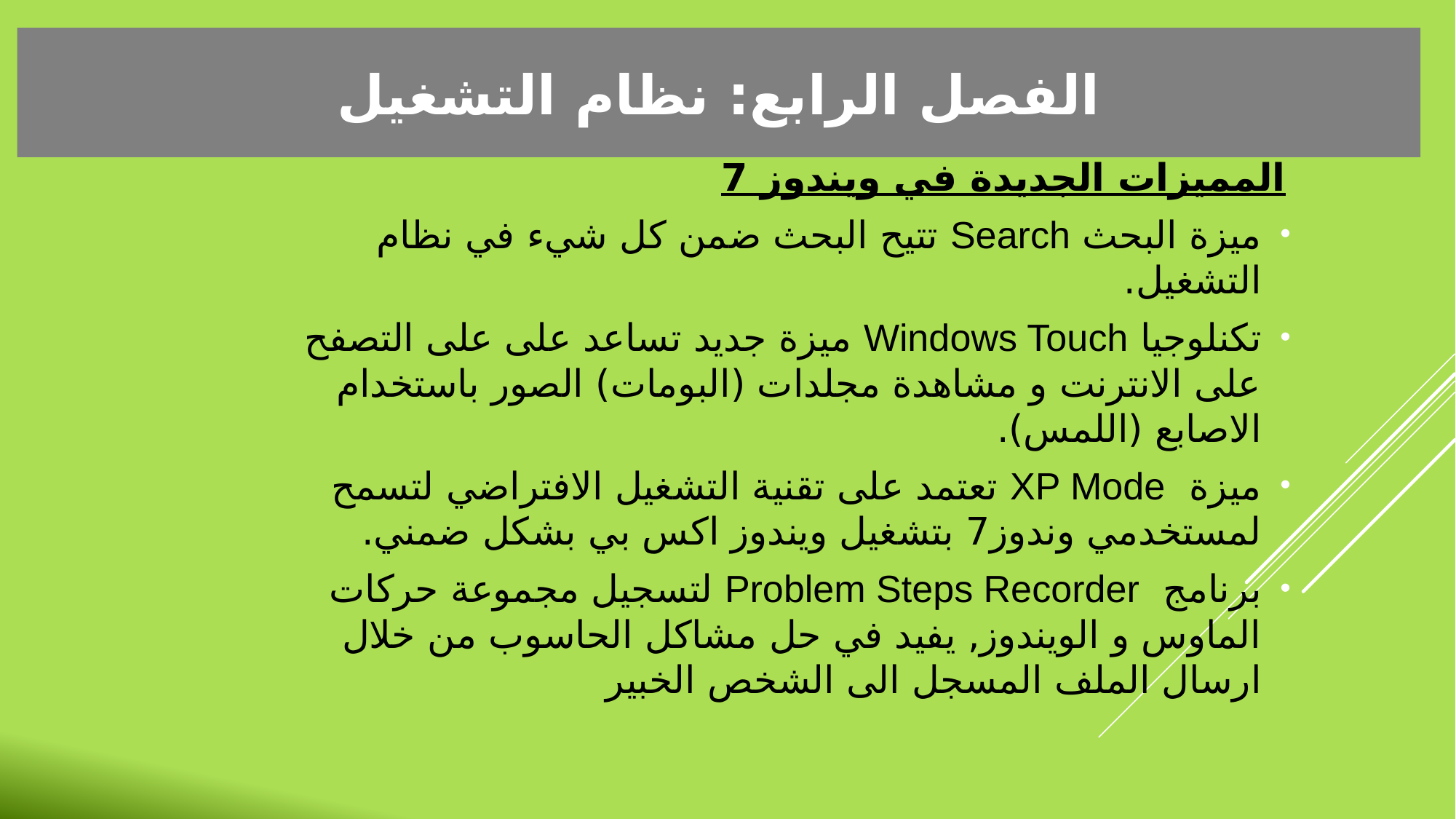

الفصل الرابع: نظام التشغيل
المميزات الجديدة في ويندوز 7
ميزة البحث Search تتيح البحث ضمن كل شيء في نظام التشغيل.
تكنلوجيا Windows Touch ميزة جديد تساعد على على التصفح على الانترنت و مشاهدة مجلدات (البومات) الصور باستخدام الاصابع (اللمس).
ميزة  XP Mode تعتمد على تقنية التشغيل الافتراضي لتسمح لمستخدمي وندوز7 بتشغيل ويندوز اكس بي بشكل ضمني.
برنامج  Problem Steps Recorder لتسجيل مجموعة حركات الماوس و الويندوز, يفيد في حل مشاكل الحاسوب من خلال ارسال الملف المسجل الى الشخص الخبير